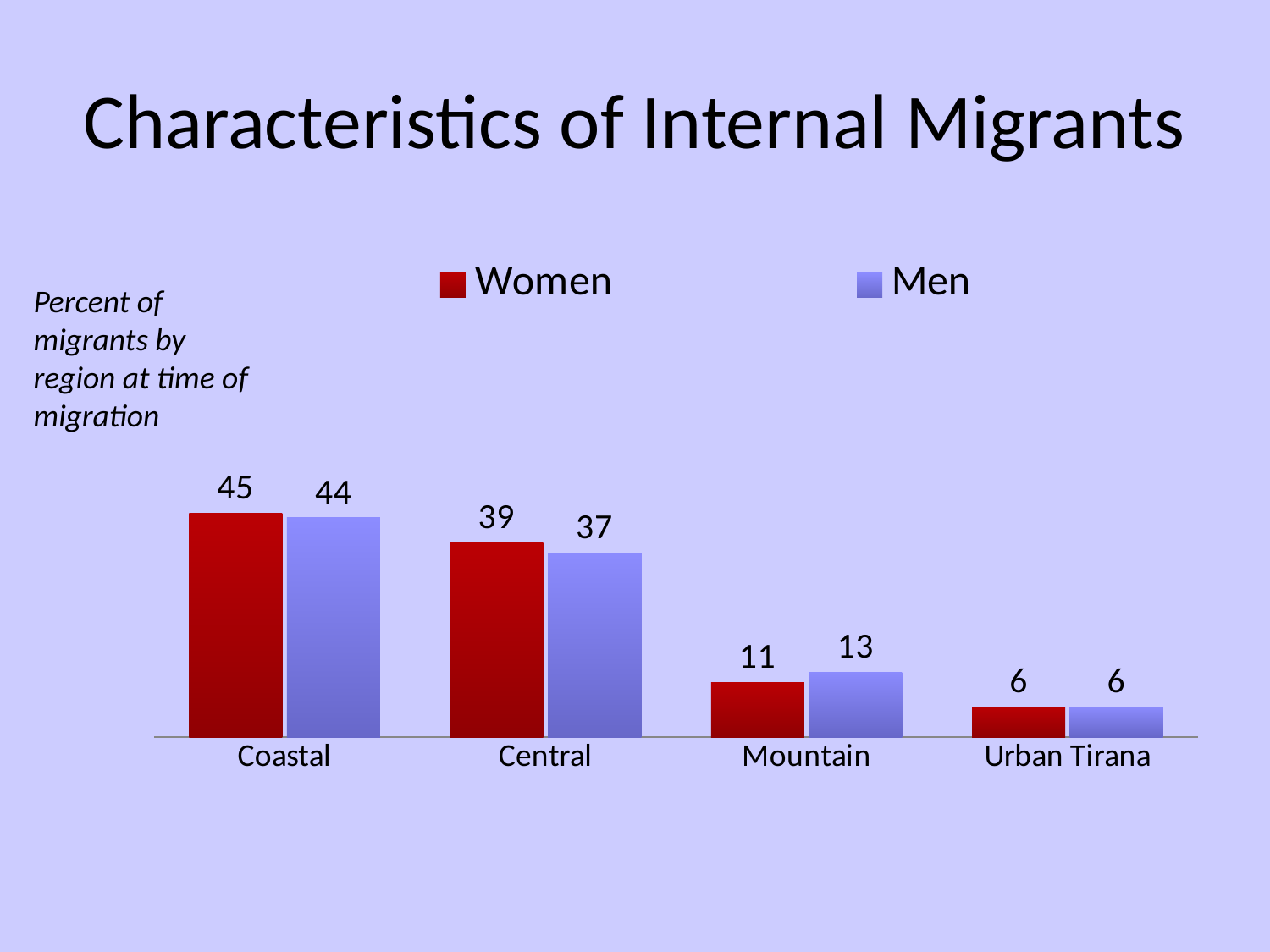

# Characteristics of Internal Migrants

### Chart

| Category | Women | Men |
|---|---|---|
| Coastal | 45.0 | 44.0 |
| Central | 39.0 | 37.0 |
| Mountain | 11.0 | 13.0 |
| Urban Tirana | 6.0 | 6.0 |
Percent of migrants by region at time of migration